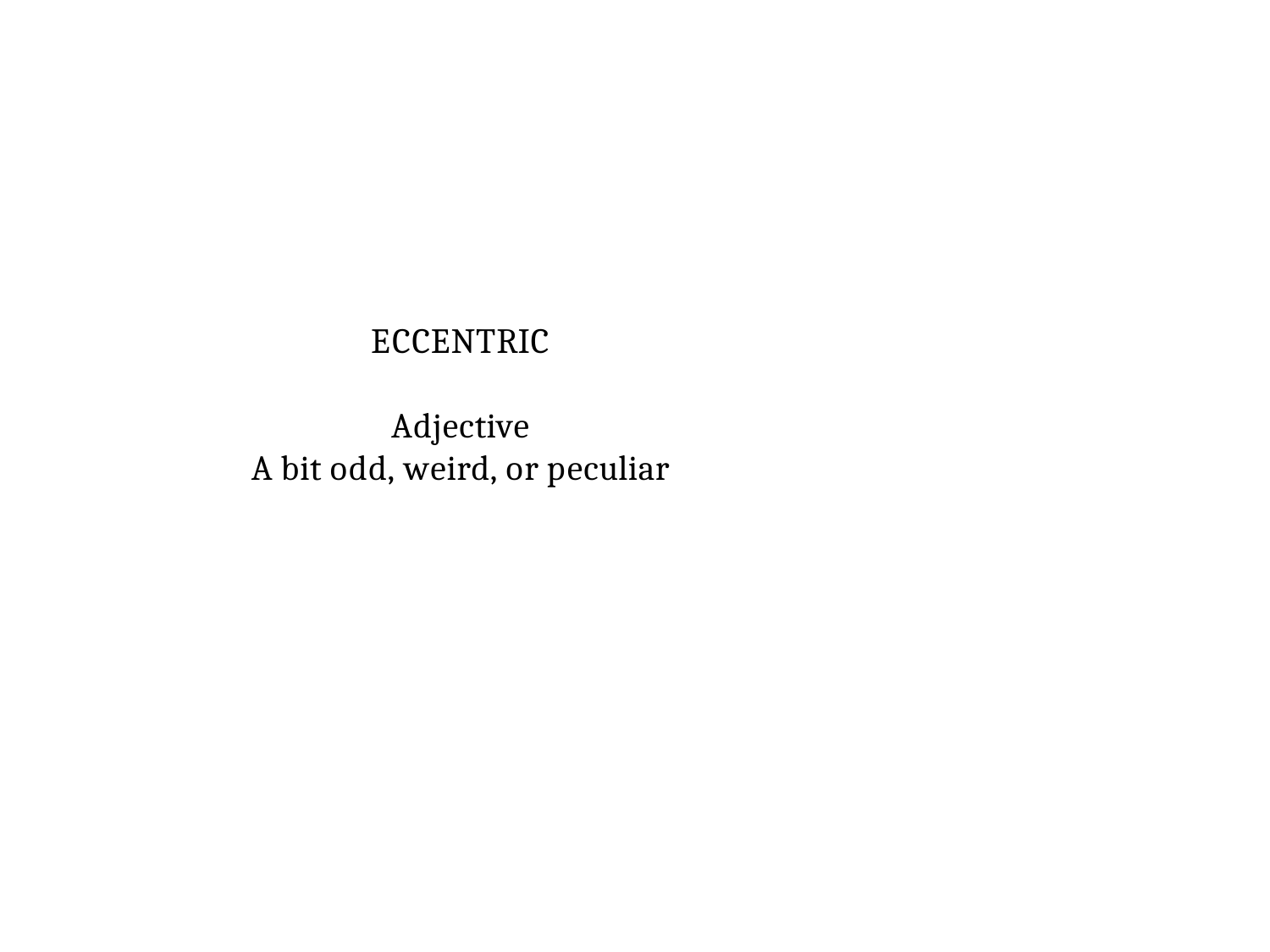

ECCENTRIC

Adjective
A bit odd, weird, or peculiar